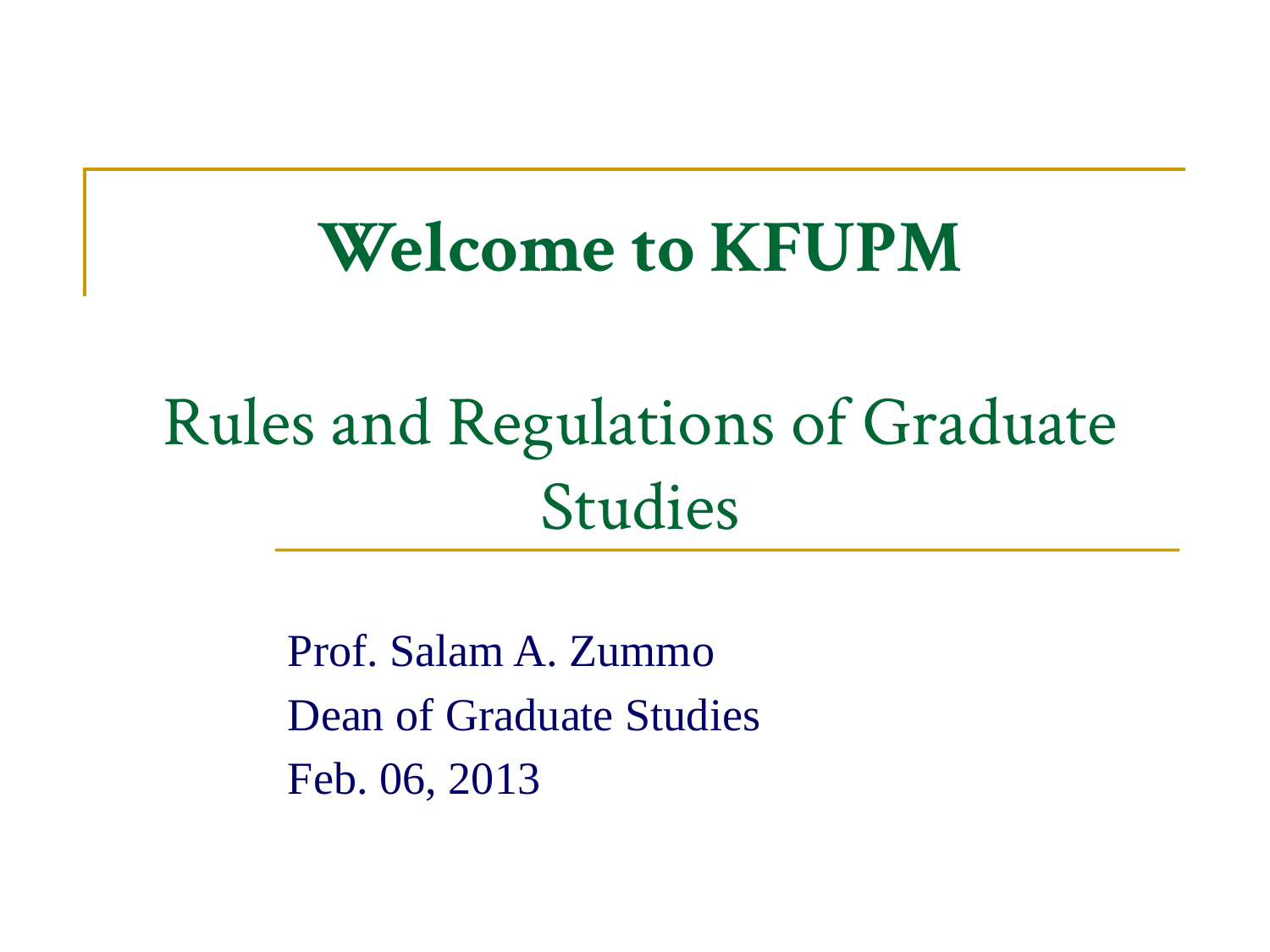

# Welcome to KFUPM Rules and Regulations of Graduate Studies

Prof. Salam A. Zummo
Dean of Graduate Studies
Feb. 06, 2013